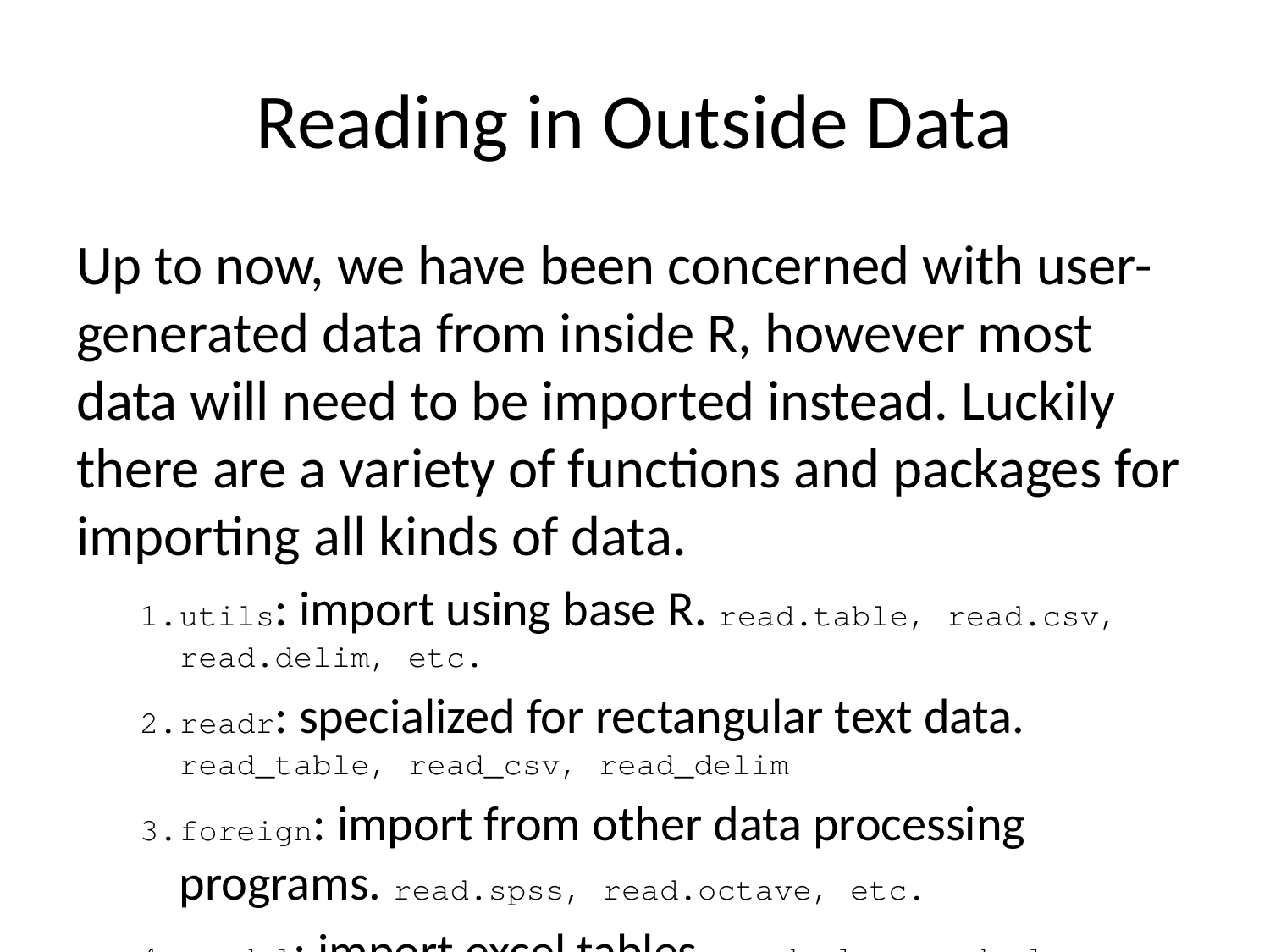

# Reading in Outside Data
Up to now, we have been concerned with user-generated data from inside R, however most data will need to be imported instead. Luckily there are a variety of functions and packages for importing all kinds of data.
utils: import using base R. read.table, read.csv, read.delim, etc.
readr: specialized for rectangular text data. read_table, read_csv, read_delim
foreign: import from other data processing programs. read.spss, read.octave, etc.
readxl: import excel tables. read_xls, read_xlsx, read_excel